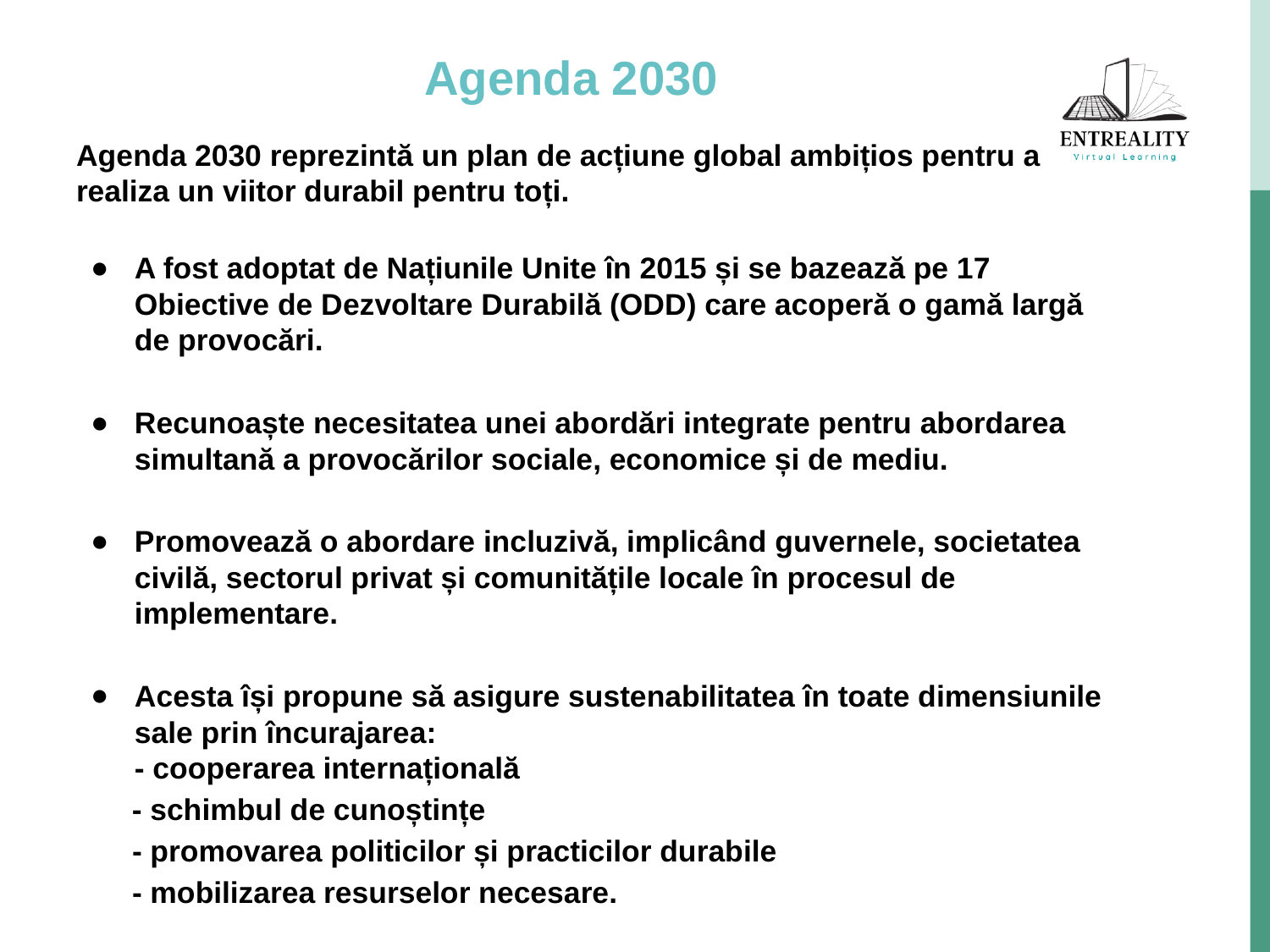

# Agenda 2030
Agenda 2030 reprezintă un plan de acțiune global ambițios pentru a realiza un viitor durabil pentru toți.
A fost adoptat de Națiunile Unite în 2015 și se bazează pe 17 Obiective de Dezvoltare Durabilă (ODD) care acoperă o gamă largă de provocări.

Recunoaște necesitatea unei abordări integrate pentru abordarea simultană a provocărilor sociale, economice și de mediu.

Promovează o abordare incluzivă, implicând guvernele, societatea civilă, sectorul privat și comunitățile locale în procesul de implementare.

Acesta își propune să asigure sustenabilitatea în toate dimensiunile sale prin încurajarea:
- cooperarea internațională
     - schimbul de cunoștințe
     - promovarea politicilor și practicilor durabile
     - mobilizarea resurselor necesare.